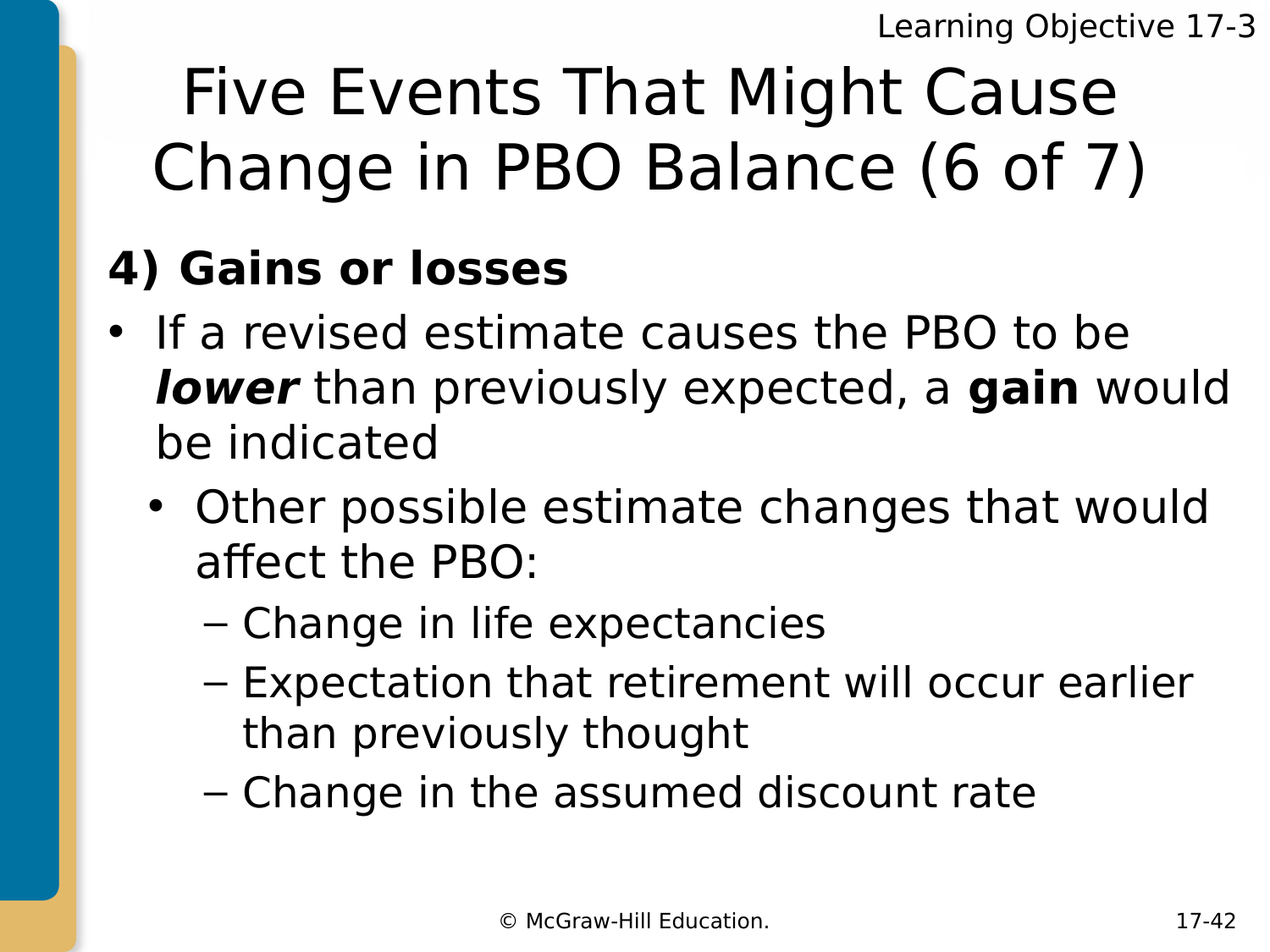

Learning Objective 17-3
# Five Events That Might Cause Change in PBO Balance (6 of 7)
Gains or losses
If a revised estimate causes the PBO to be lower than previously expected, a gain would be indicated
Other possible estimate changes that would affect the PBO:
Change in life expectancies
Expectation that retirement will occur earlier than previously thought
Change in the assumed discount rate